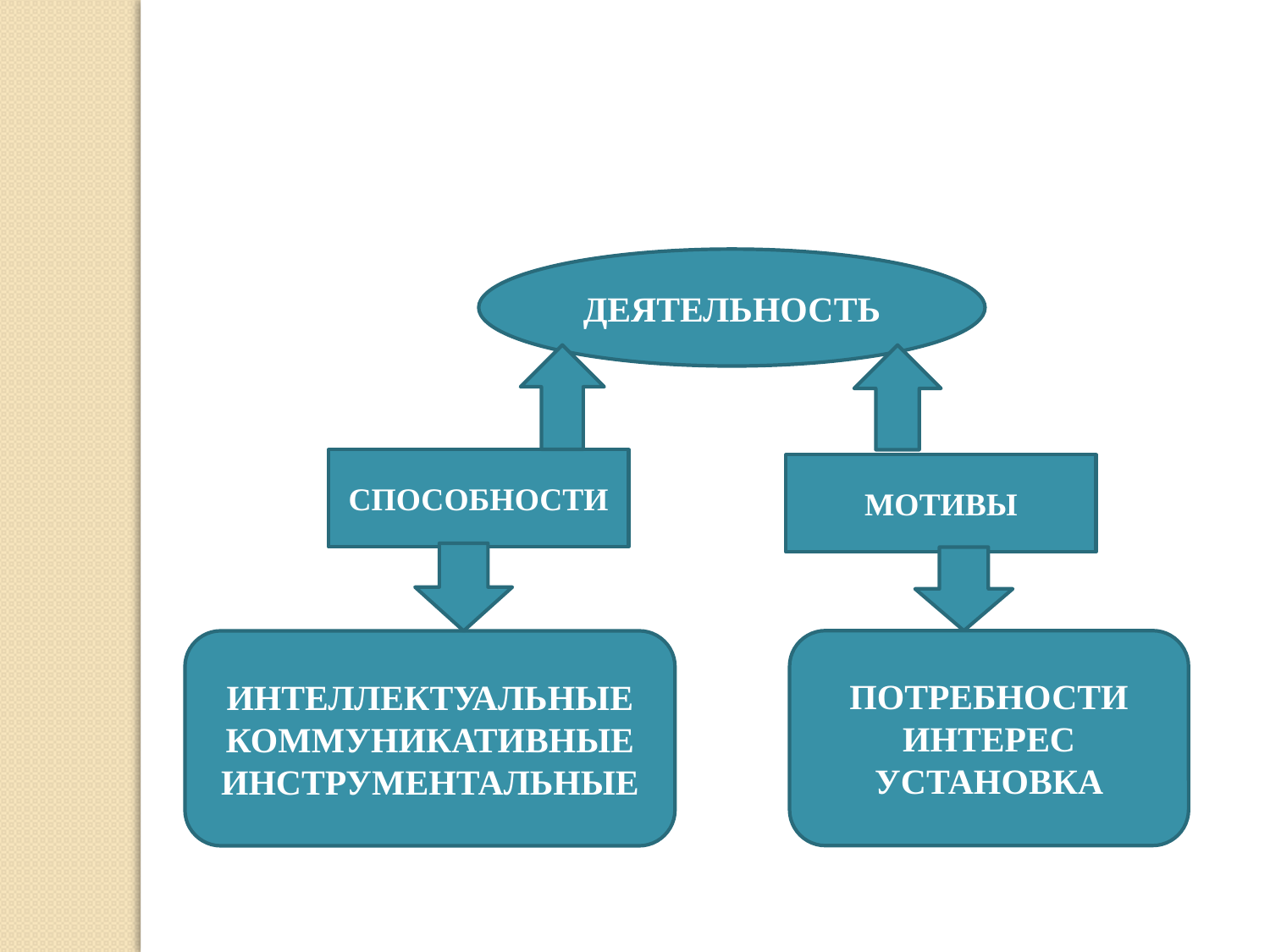

ДЕЯТЕЛЬНОСТЬ

СПОСОБНОСТИ
МОТИВЫ

ПОТРЕБНОСТИ
ИНТЕРЕС
УСТАНОВКА
ИНТЕЛЛЕКТУАЛЬНЫЕ
КОММУНИКАТИВНЫЕ
ИНСТРУМЕНТАЛЬНЫЕ